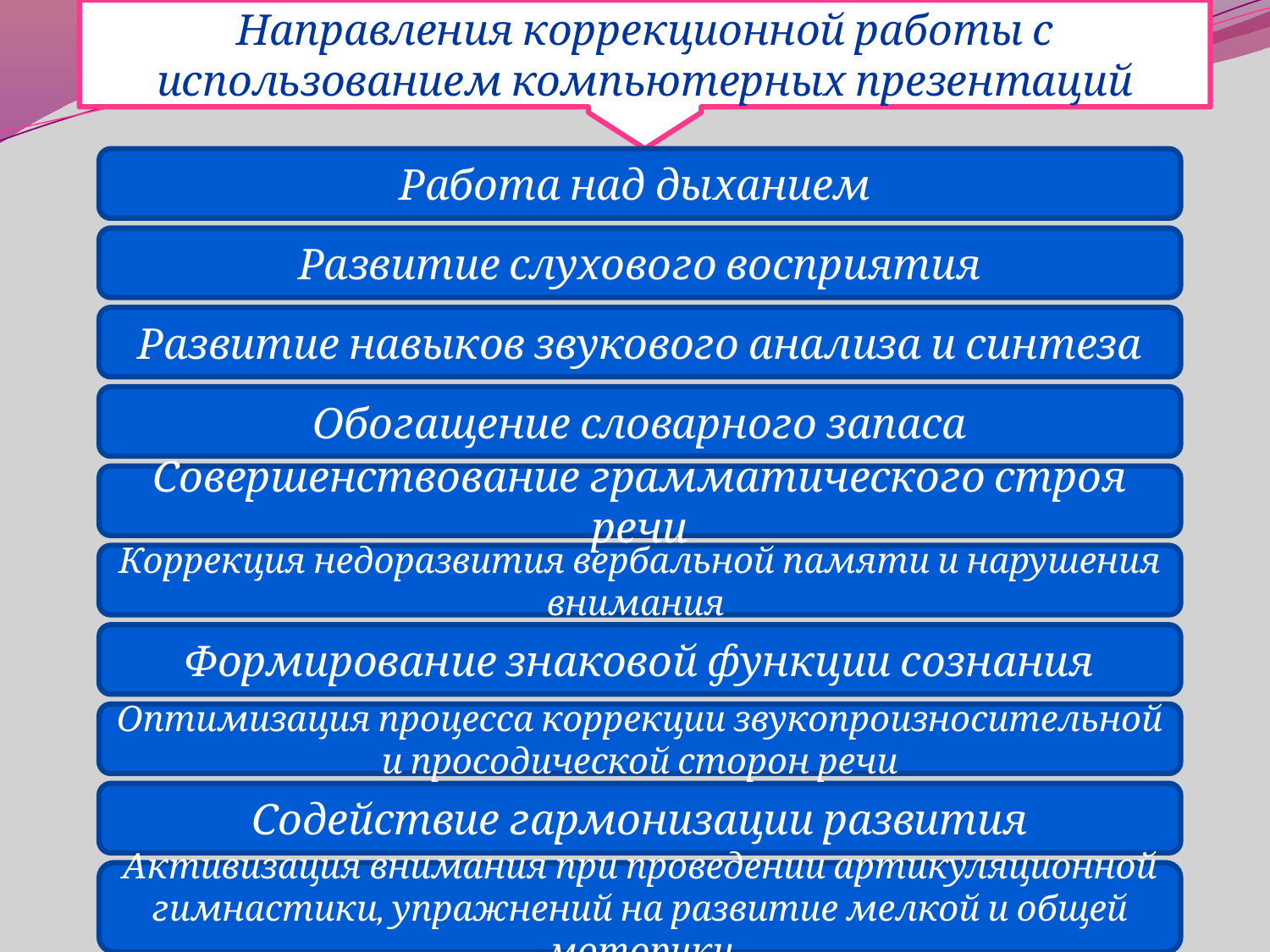

Направления коррекционной работы с использованием компьютерных презентаций
Работа над дыханием
Развитие слухового восприятия
Развитие навыков звукового анализа и синтеза
Обогащение словарного запаса
Совершенствование грамматического строя речи
Коррекция недоразвития вербальной памяти и нарушения внимания
Формирование знаковой функции сознания
Оптимизация процесса коррекции звукопроизносительной и просодической сторон речи
Содействие гармонизации развития
Активизация внимания при проведении артикуляционной гимнастики, упражнений на развитие мелкой и общей моторики